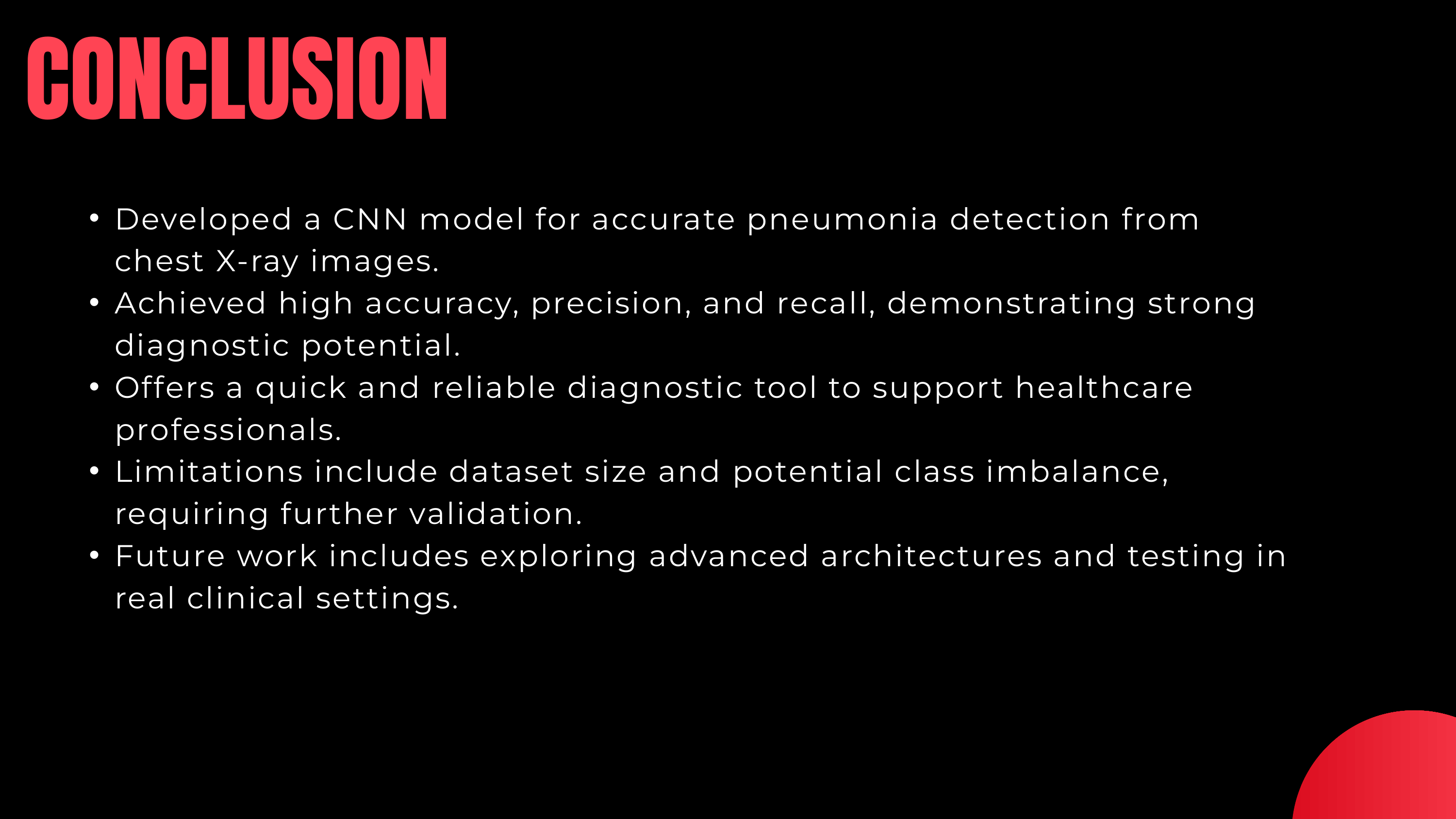

CONCLUSION
Developed a CNN model for accurate pneumonia detection from chest X-ray images.
Achieved high accuracy, precision, and recall, demonstrating strong diagnostic potential.
Offers a quick and reliable diagnostic tool to support healthcare professionals.
Limitations include dataset size and potential class imbalance, requiring further validation.
Future work includes exploring advanced architectures and testing in real clinical settings.